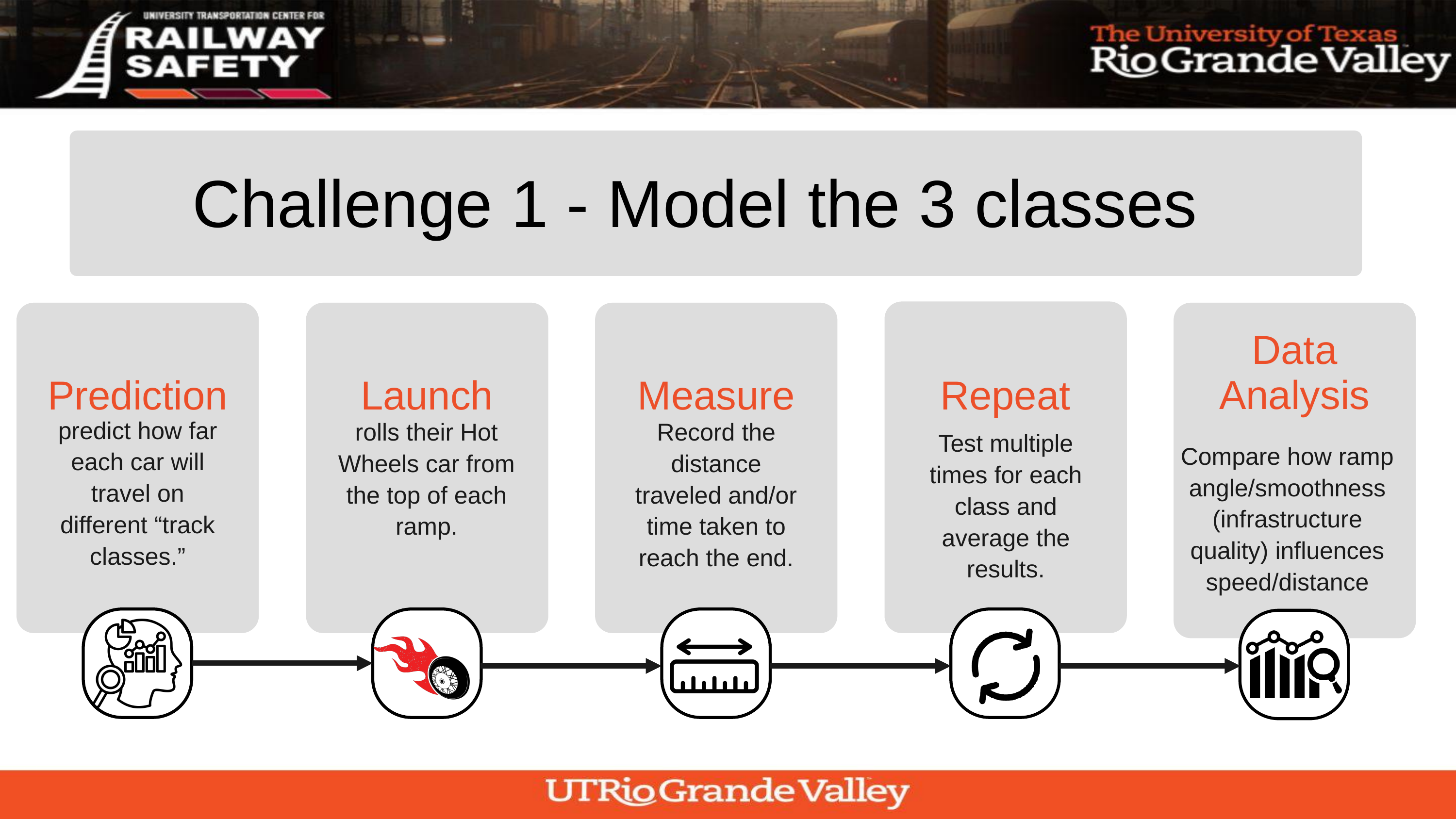

Challenge 1 - Model the 3 classes

Data Analysis
Prediction
Launch
Measure
Repeat
predict how far each car will travel on different “track classes.”
rolls their Hot Wheels car from the top of each ramp.
Record the distance traveled and/or time taken to reach the end.
Test multiple times for each class and average the results.
Compare how ramp angle/smoothness (infrastructure quality) influences speed/distance